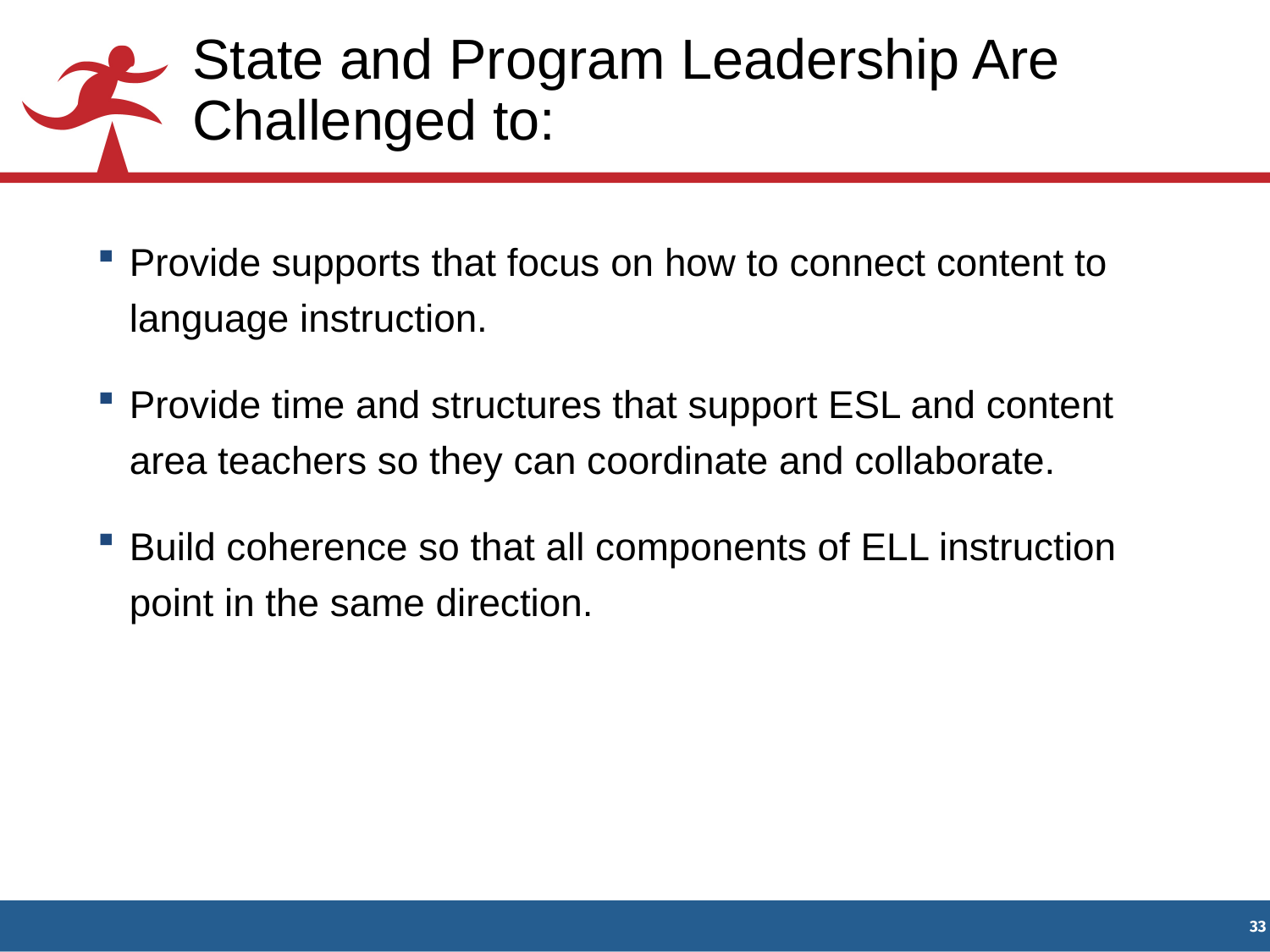

# State and Program Leadership Are Challenged to:
Provide supports that focus on how to connect content to language instruction.
Provide time and structures that support ESL and content area teachers so they can coordinate and collaborate.
Build coherence so that all components of ELL instruction point in the same direction.